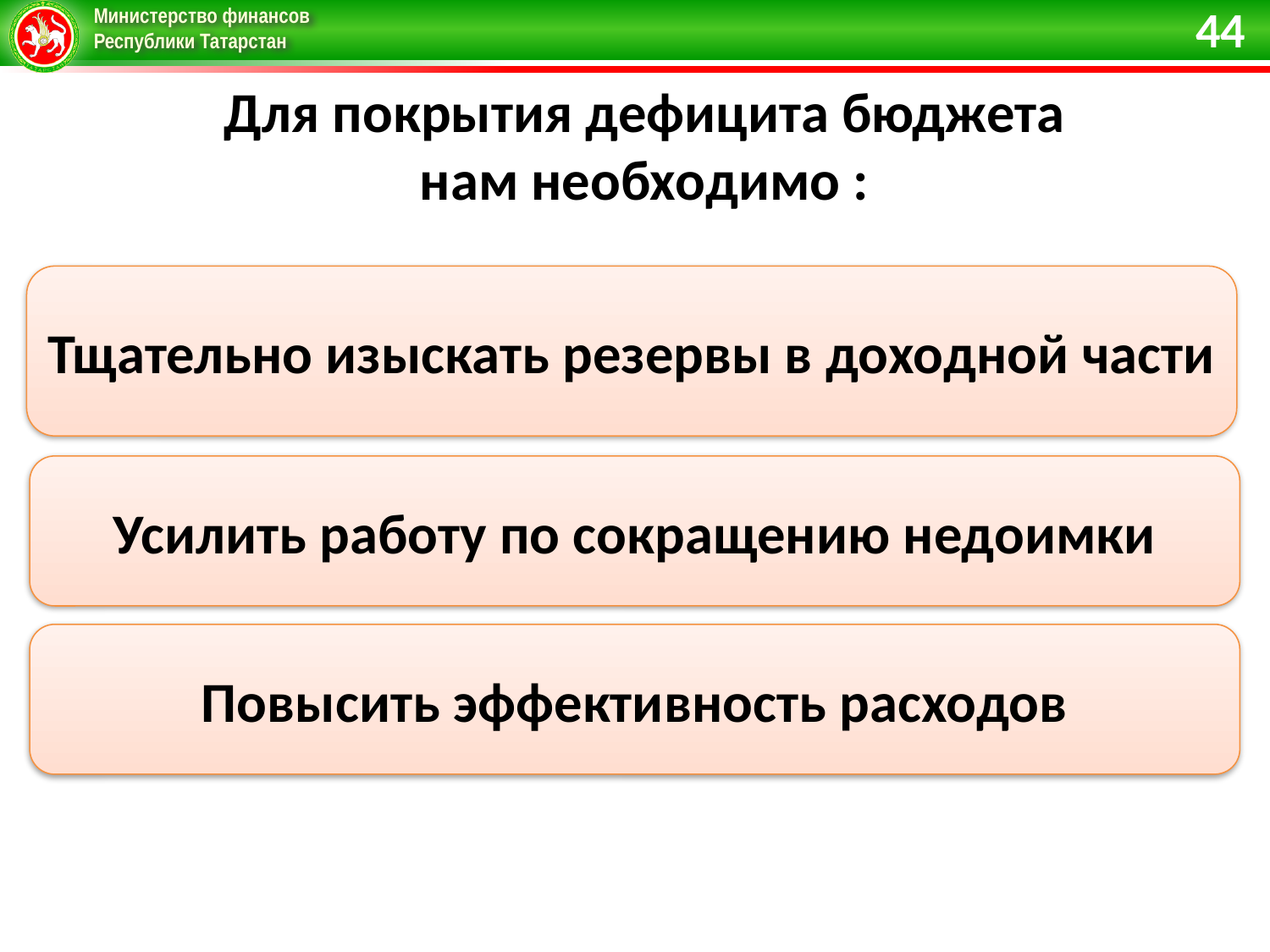

44

Для покрытия дефицита бюджета
нам необходимо :
Тщательно изыскать резервы в доходной части
Усилить работу по сокращению недоимки
Повысить эффективность расходов